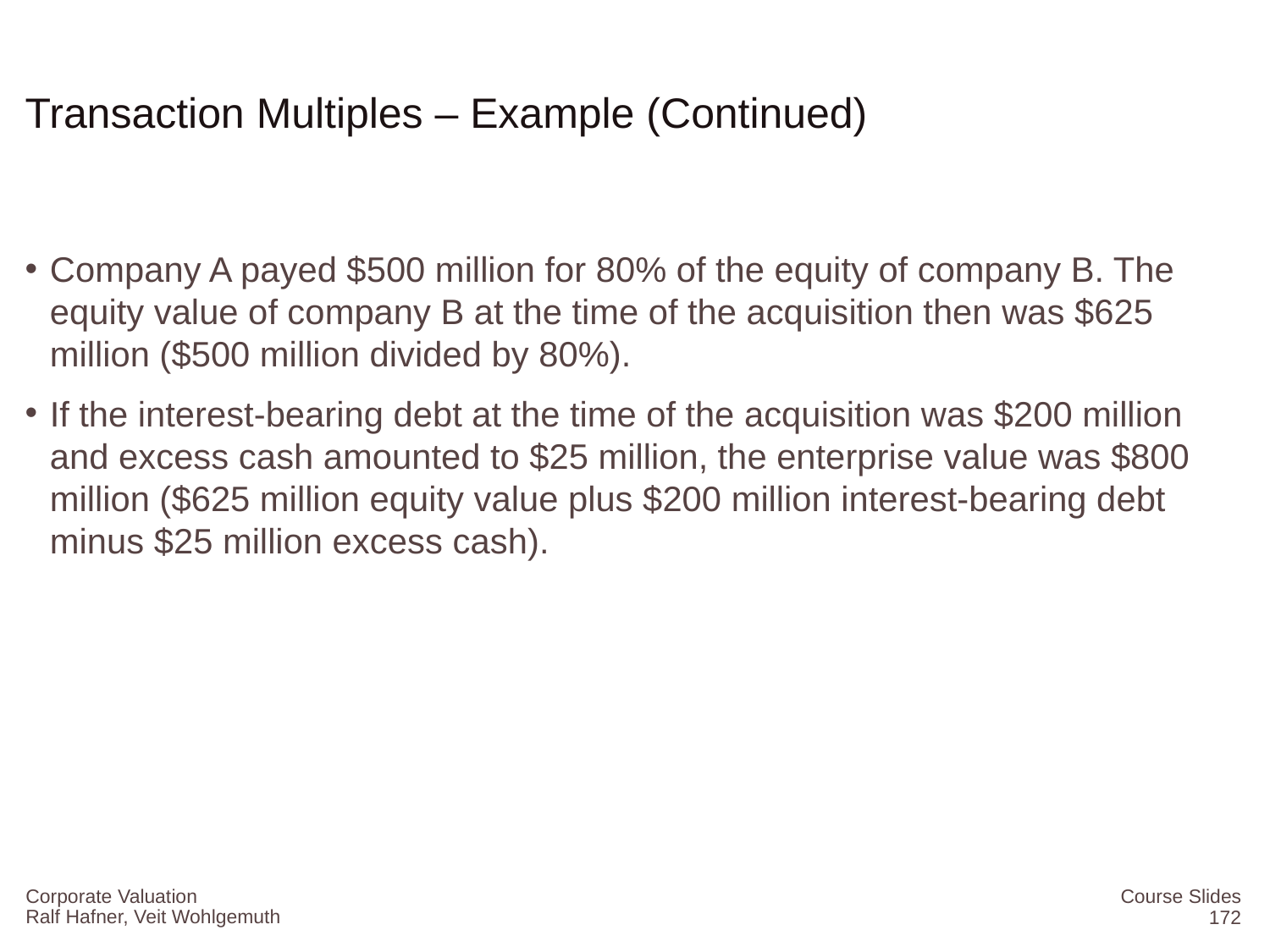

# Transaction Multiples – Example (Continued)
Company A payed $500 million for 80% of the equity of company B. The equity value of company B at the time of the acquisition then was $625 million ($500 million divided by 80%).
If the interest-bearing debt at the time of the acquisition was $200 million and excess cash amounted to $25 million, the enterprise value was $800 million ($625 million equity value plus $200 million interest-bearing debt minus $25 million excess cash).

Corporate Valuation
Course Slides
172